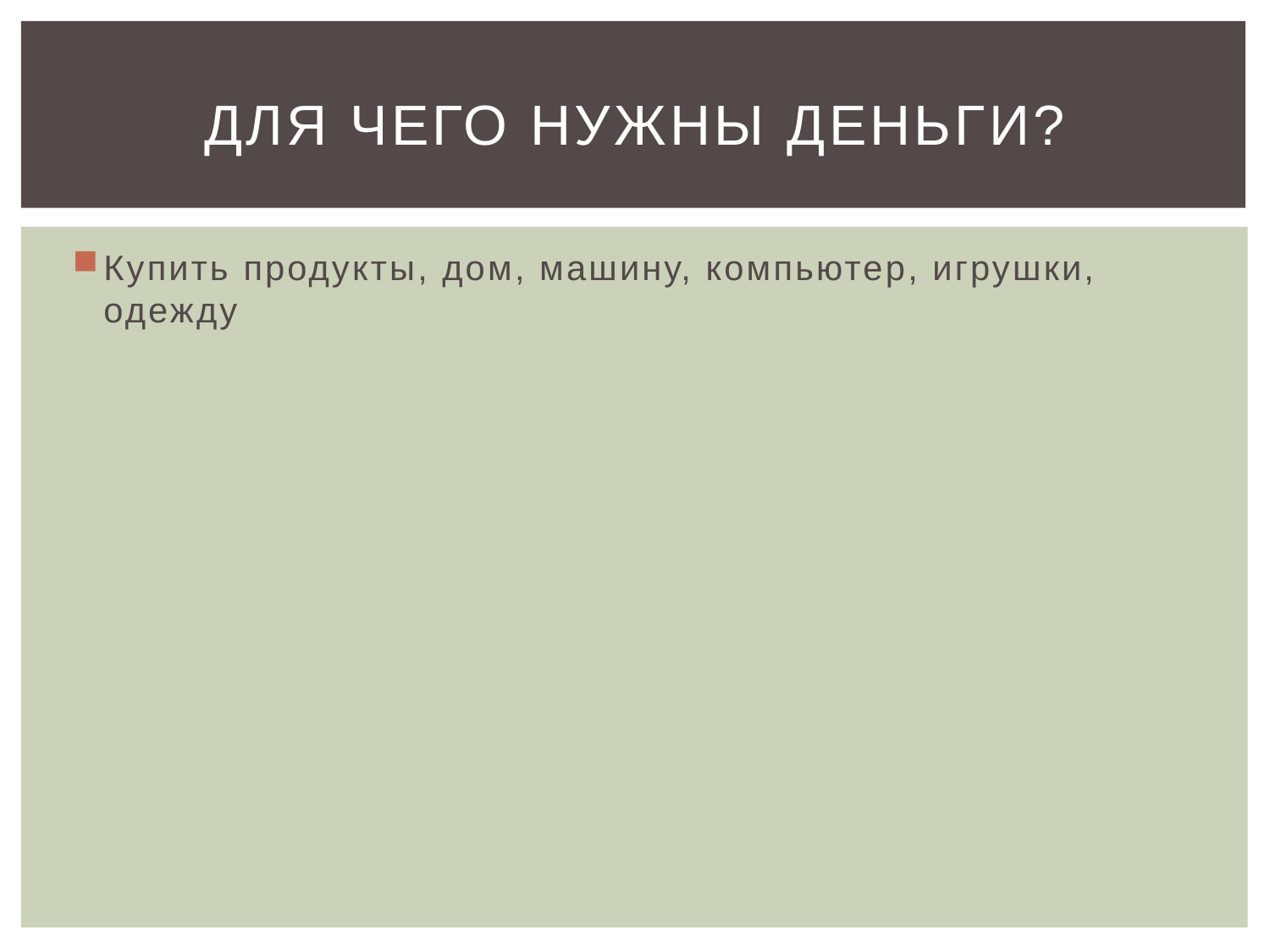

# Для чего нужны деньги?
Купить продукты, дом, машину, компьютер, игрушки, одежду